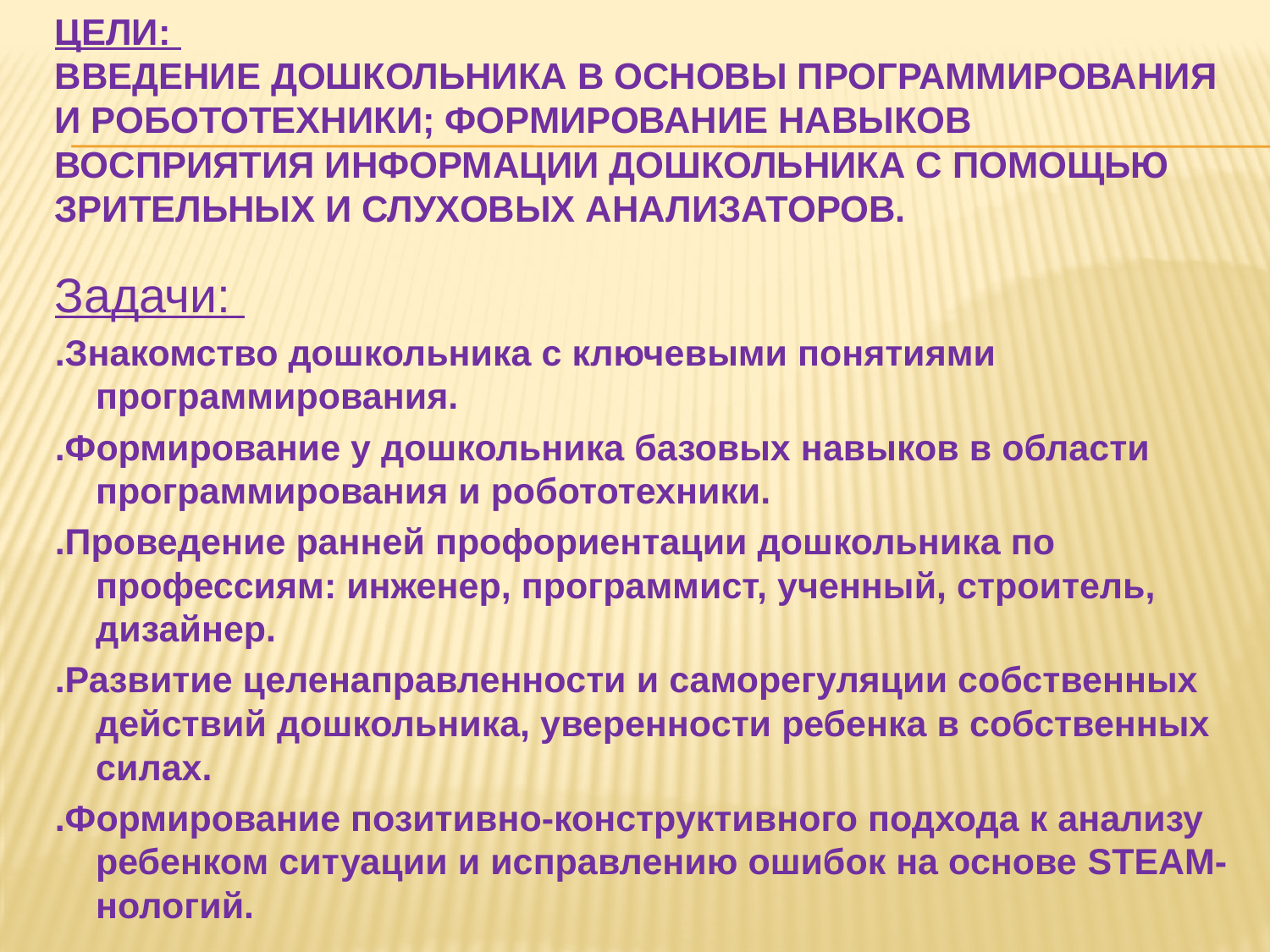

# Цели: Введение дошкольника в основы программирования и робототехники; формирование навыков восприятия информации дошкольника с помощью зрительных и слуховых анализаторов.
Задачи:
.Знакомство дошкольника с ключевыми понятиями программирования.
.Формирование у дошкольника базовых навыков в области программирования и робототехники.
.Проведение ранней профориентации дошкольника по профессиям: инженер, программист, ученный, строитель, дизайнер.
.Развитие целенаправленности и саморегуляции собственных действий дошкольника, уверенности ребенка в собственных силах.
.Формирование позитивно-конструктивного подхода к анализу ребенком ситуации и исправлению ошибок на основе STEAM-нологий.